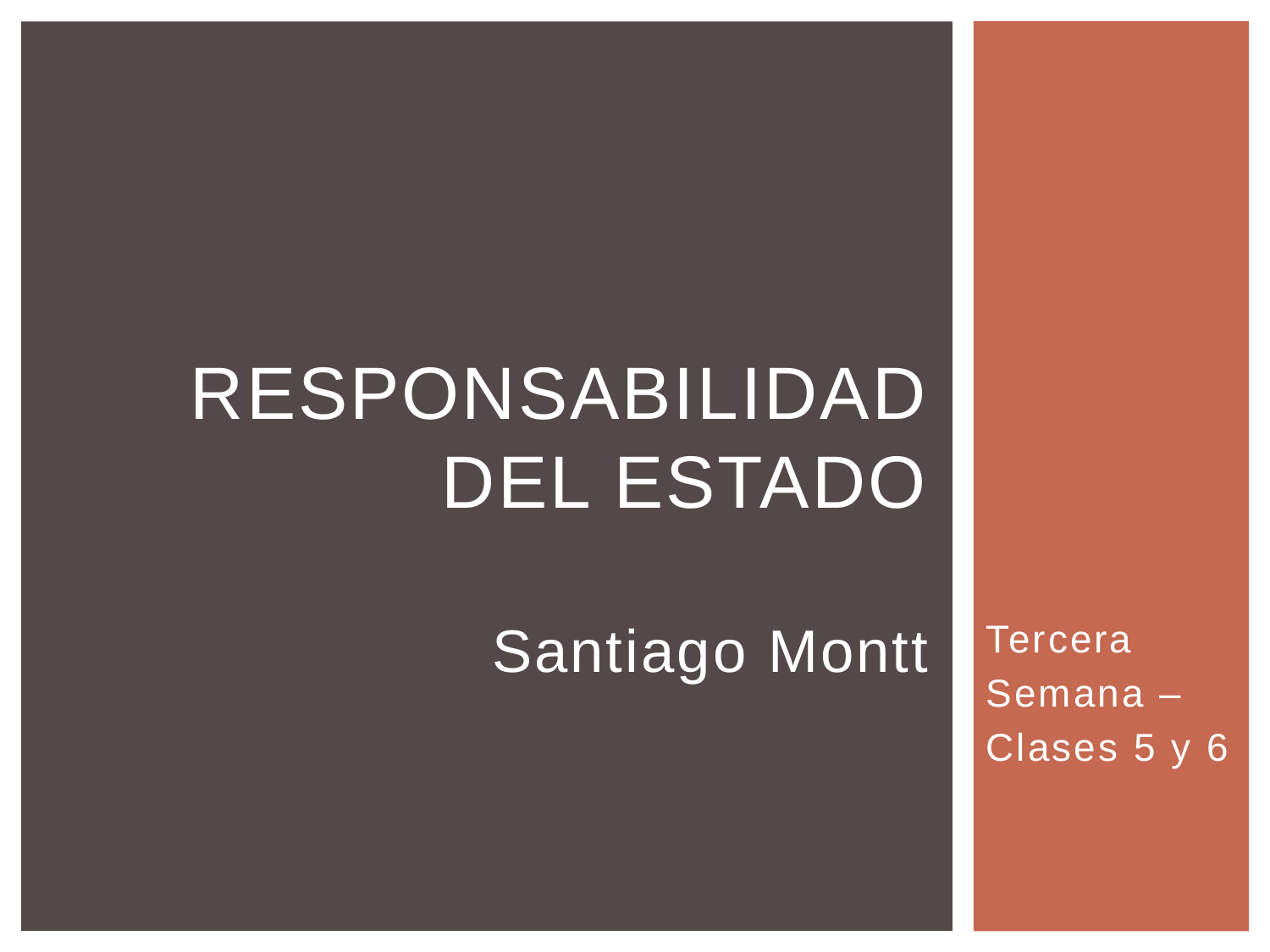

# Responsabilidad del Estado Santiago Montt
Tercera
Semana –
Clases 5 y 6